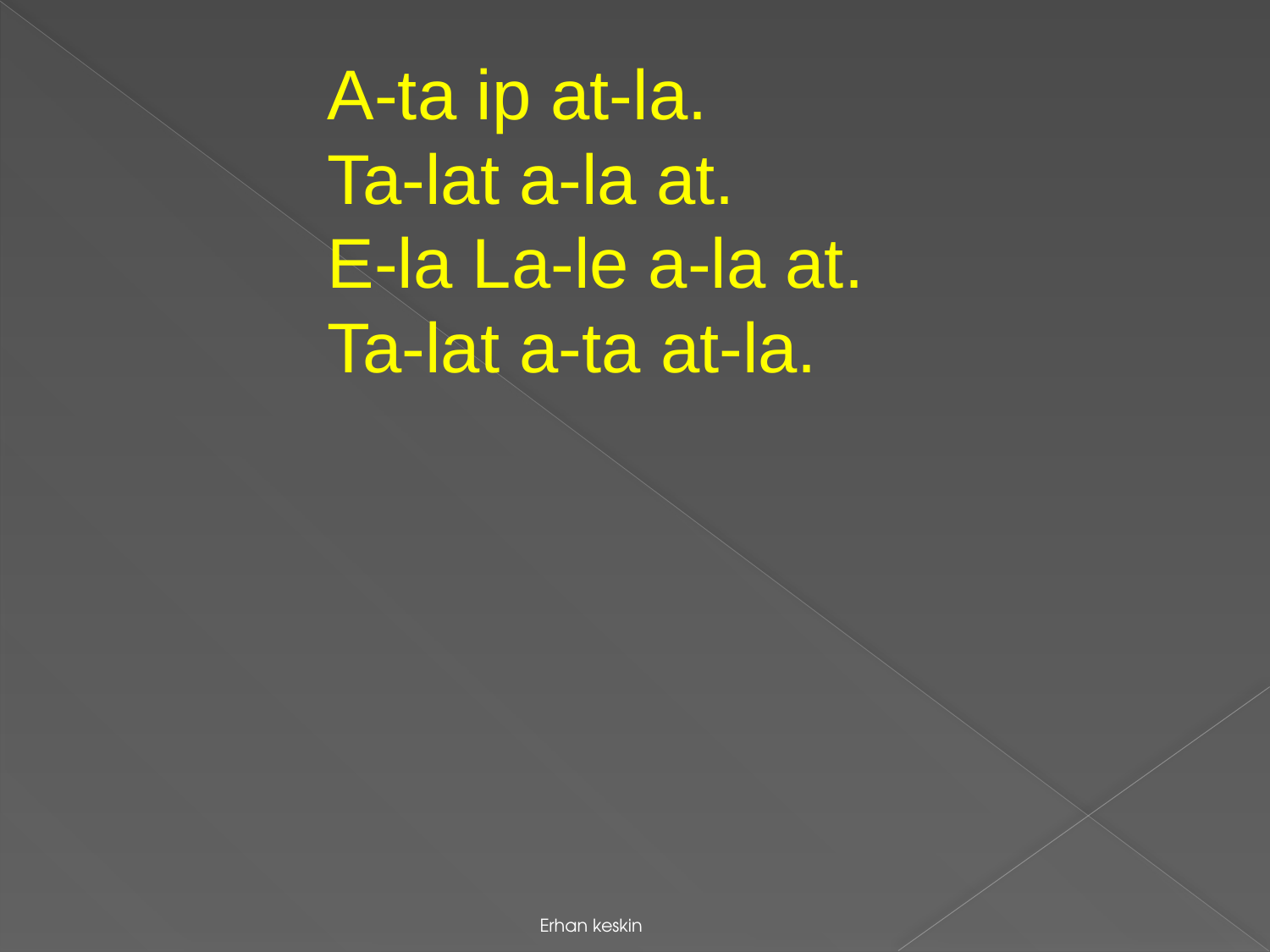

A-ta ip at-la.
Ta-lat a-la at.
E-la La-le a-la at.
Ta-lat a-ta at-la.
Erhan keskin